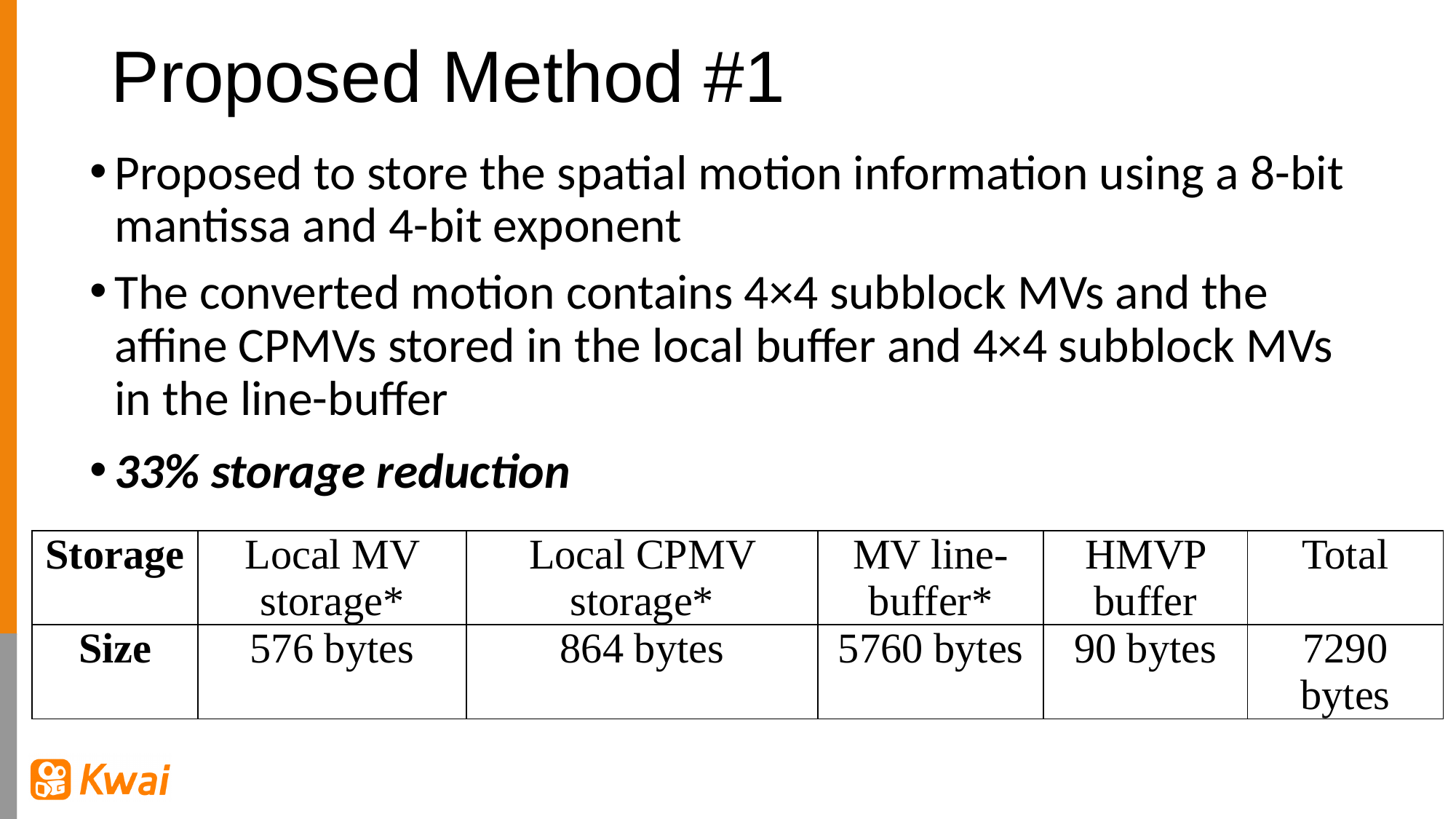

# Proposed Method #1
Proposed to store the spatial motion information using a 8-bit mantissa and 4-bit exponent
The converted motion contains 4×4 subblock MVs and the affine CPMVs stored in the local buffer and 4×4 subblock MVs in the line-buffer
33% storage reduction

| Storage | Local MV storage\* | Local CPMV storage\* | MV line-buffer\* | HMVP buffer | Total |
| --- | --- | --- | --- | --- | --- |
| Size | 576 bytes | 864 bytes | 5760 bytes | 90 bytes | 7290 bytes |